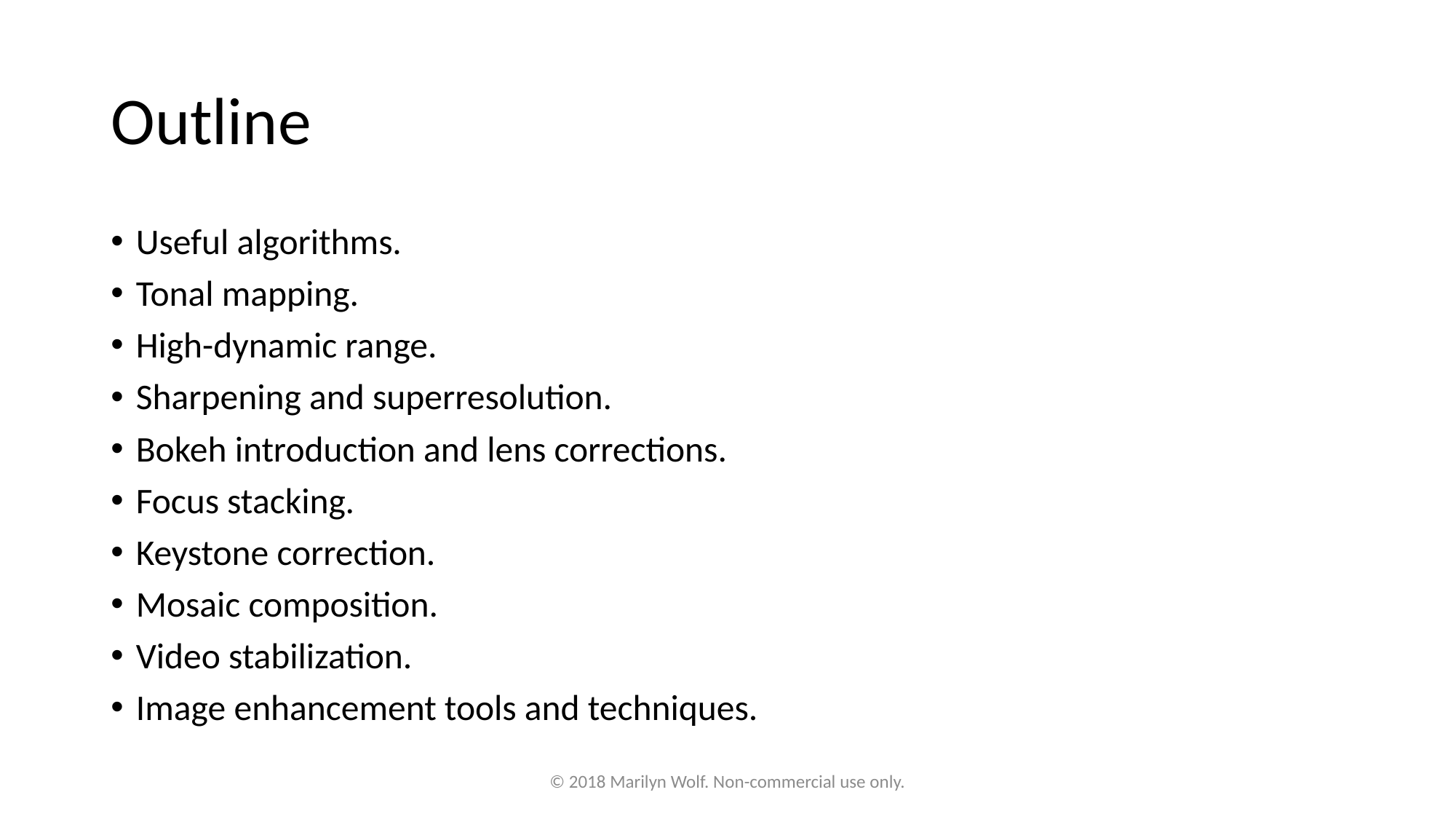

# Outline
Useful algorithms.
Tonal mapping.
High-dynamic range.
Sharpening and superresolution.
Bokeh introduction and lens corrections.
Focus stacking.
Keystone correction.
Mosaic composition.
Video stabilization.
Image enhancement tools and techniques.
© 2018 Marilyn Wolf. Non-commercial use only.